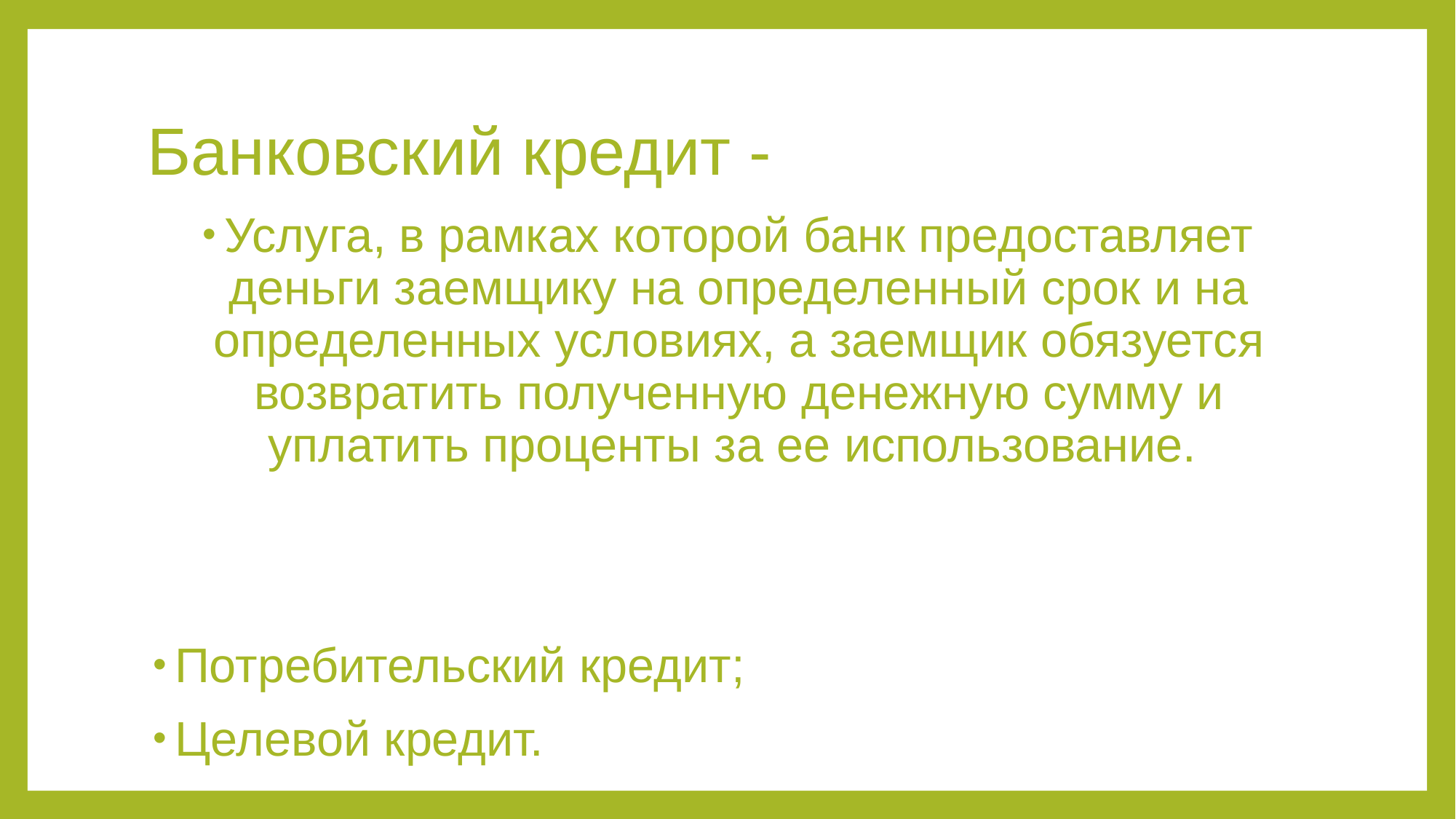

# Банковский кредит -
Услуга, в рамках которой банк предоставляет деньги заемщику на определенный срок и на определенных условиях, а заемщик обязуется возвратить полученную денежную сумму и уплатить проценты за ее использование.

Потребительский кредит;
Целевой кредит.